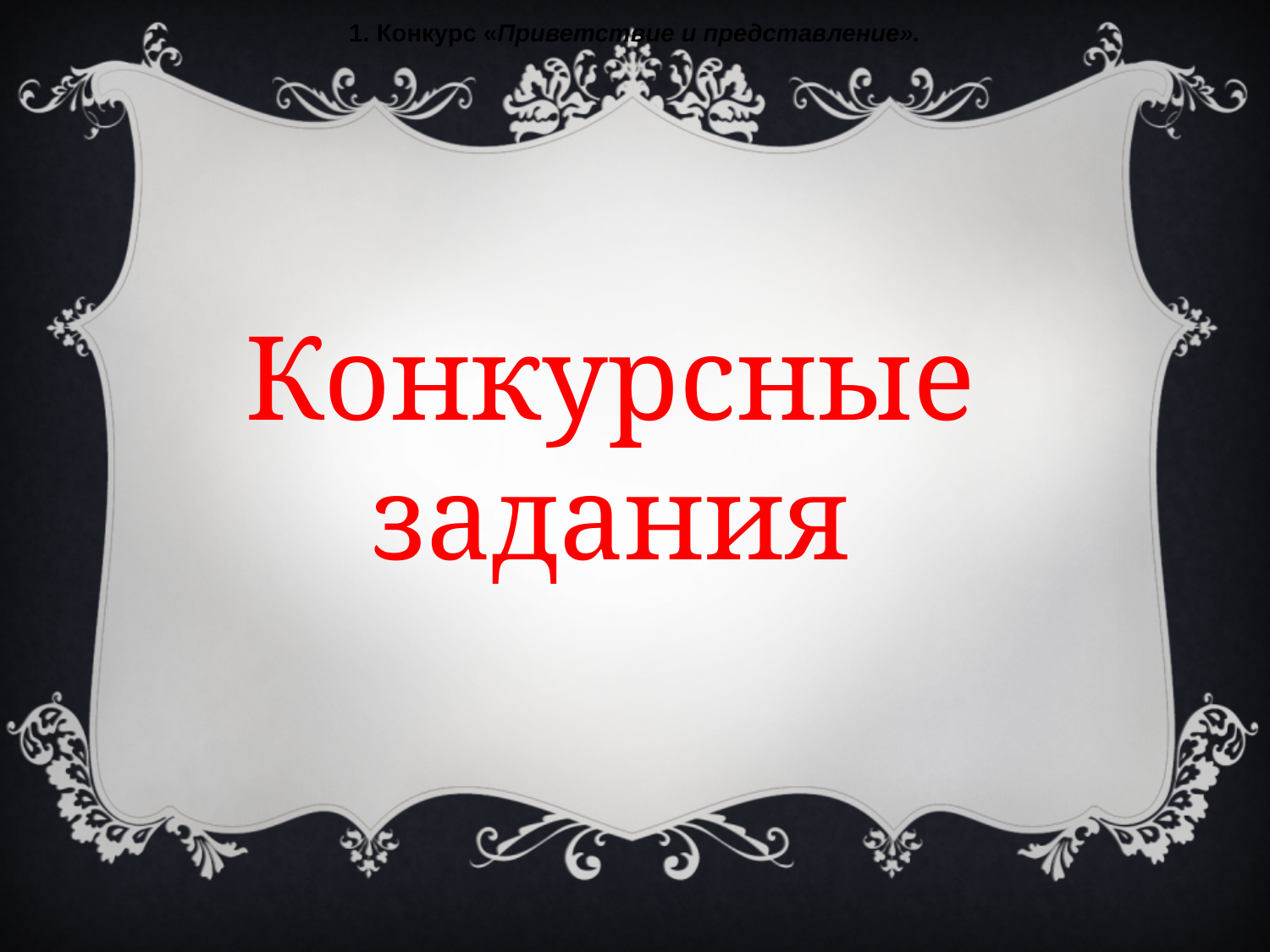

1. Конкурс «Приветствие и представление».

Конкурсные задания